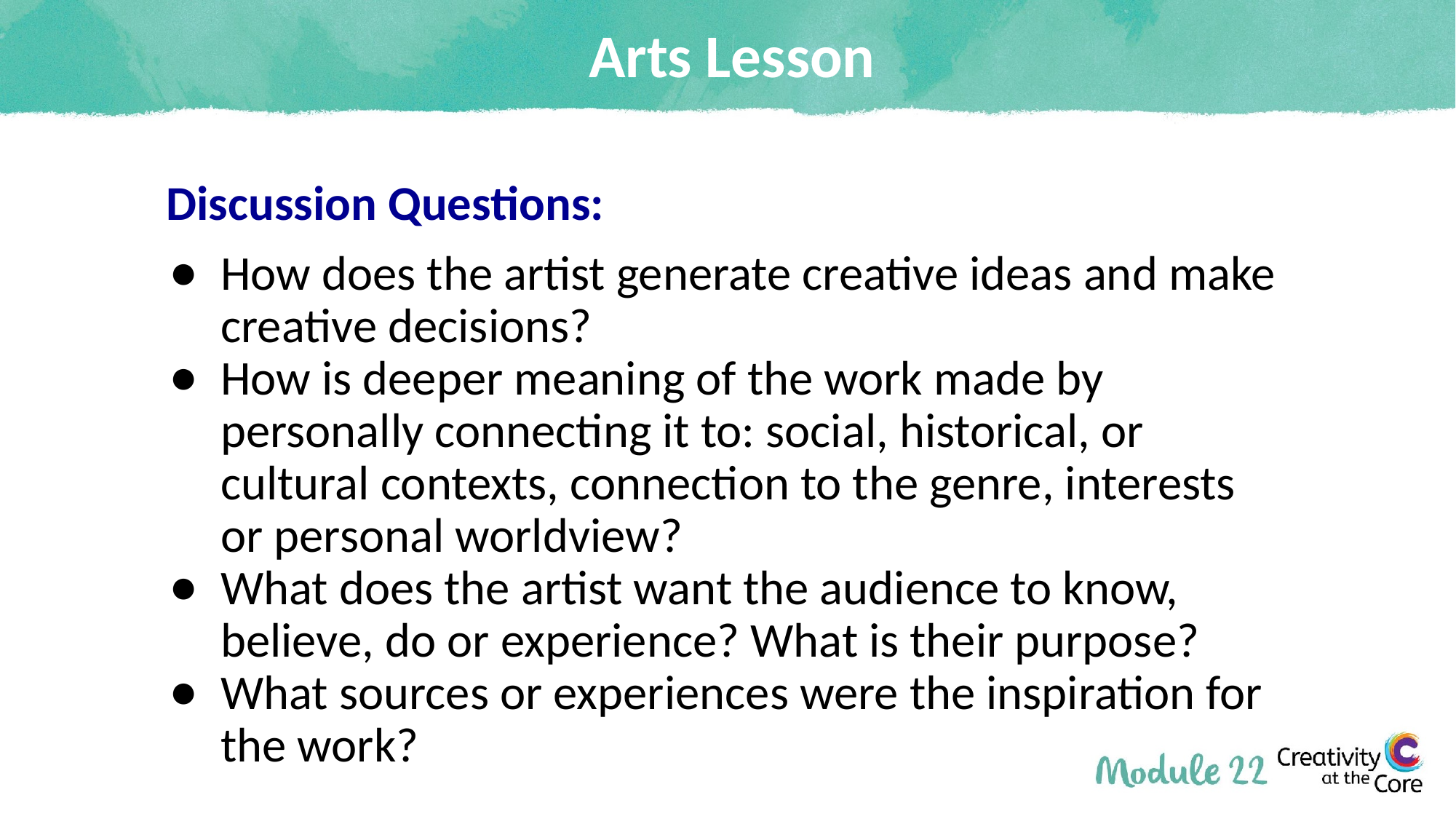

# Arts Lesson
Discussion Questions:
How does the artist generate creative ideas and make creative decisions?
How is deeper meaning of the work made by personally connecting it to: social, historical, or cultural contexts, connection to the genre, interests or personal worldview?
What does the artist want the audience to know, believe, do or experience? What is their purpose?
What sources or experiences were the inspiration for the work?